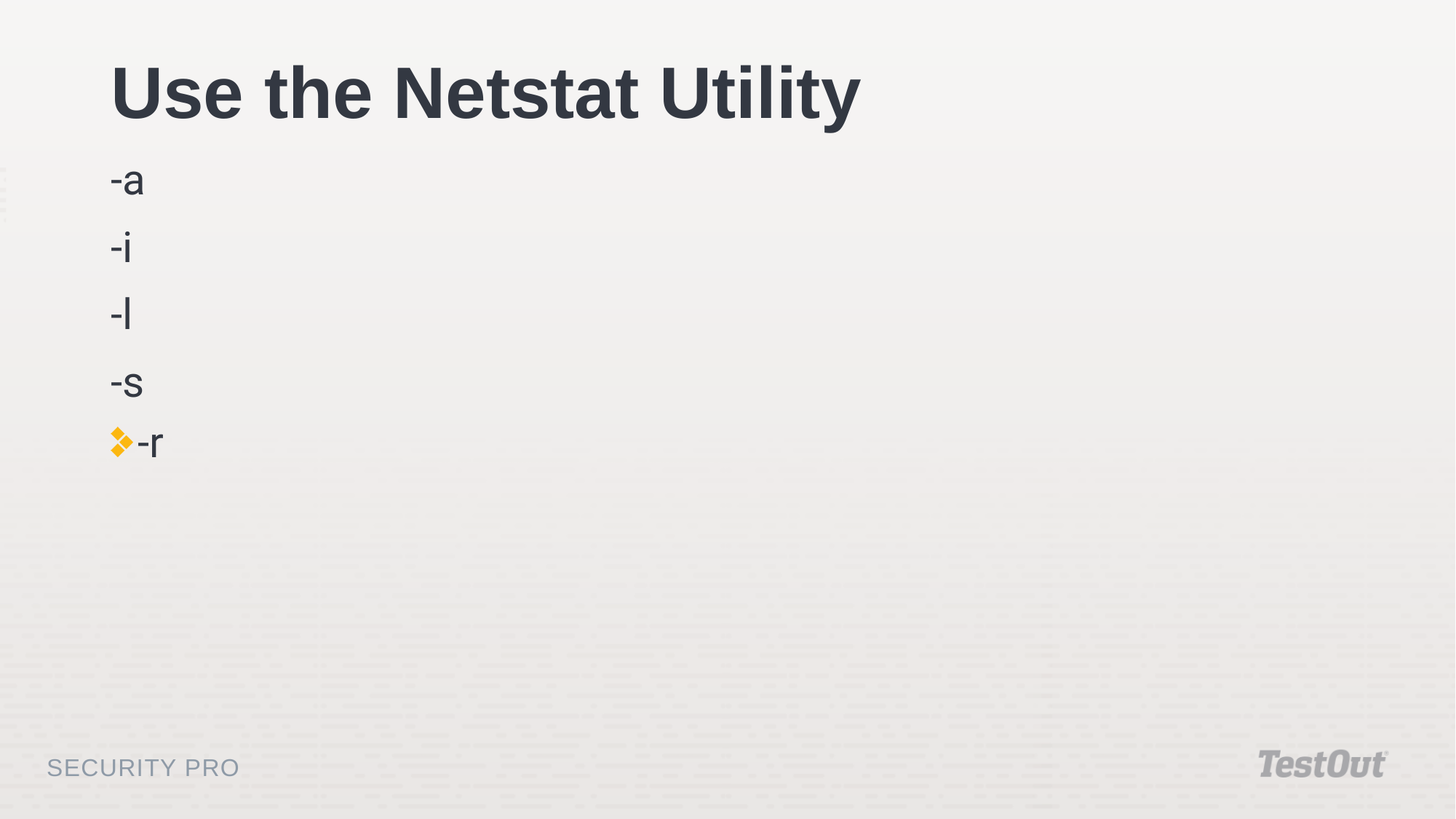

# Use the Netstat Utility
-a
-i
-l
-s
-r
Security Pro